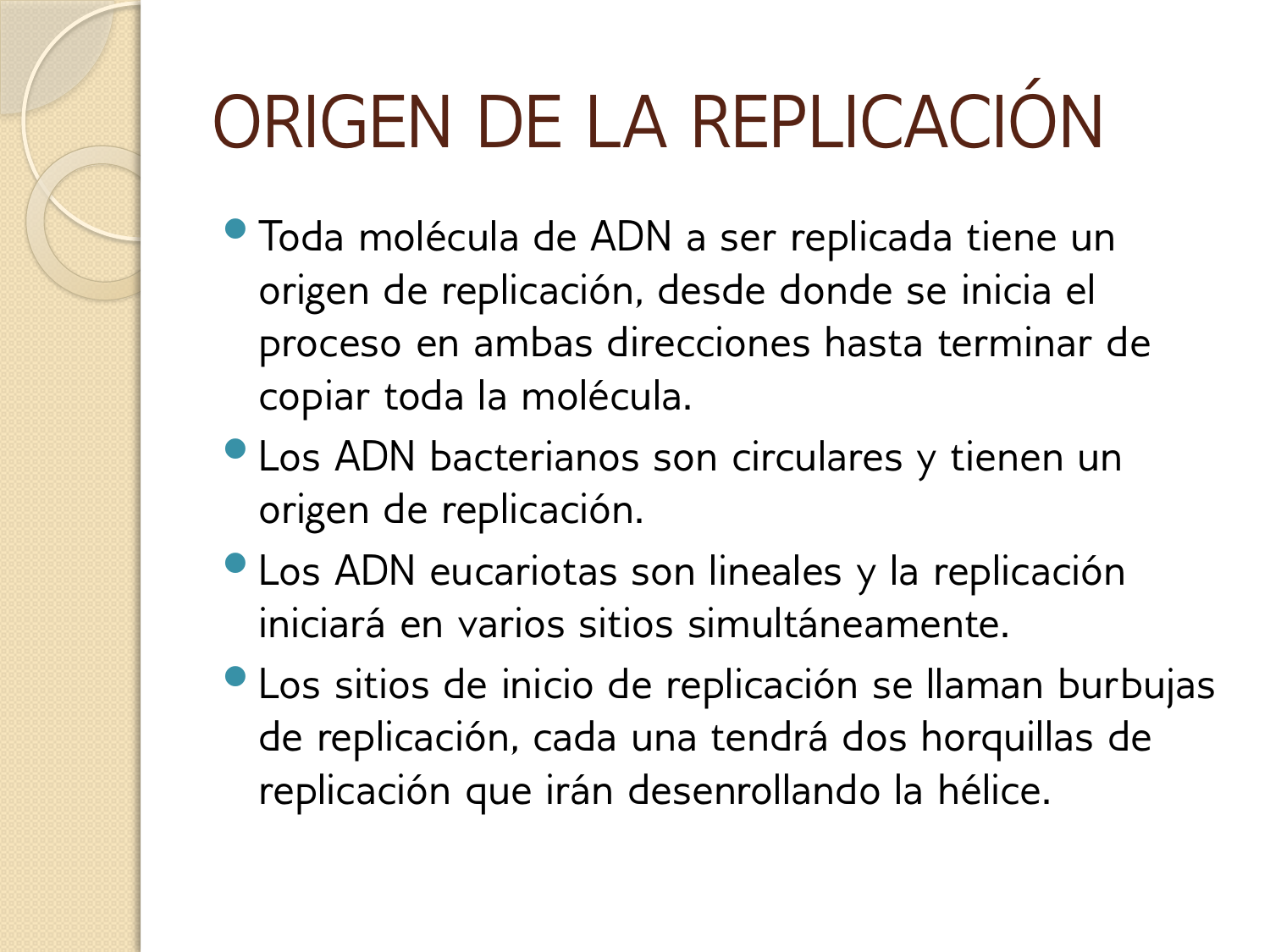

# ORIGEN DE LA REPLICACIÓN
Toda molécula de ADN a ser replicada tiene un origen de replicación, desde donde se inicia el proceso en ambas direcciones hasta terminar de copiar toda la molécula.
Los ADN bacterianos son circulares y tienen un origen de replicación.
Los ADN eucariotas son lineales y la replicación iniciará en varios sitios simultáneamente.
Los sitios de inicio de replicación se llaman burbujas de replicación, cada una tendrá dos horquillas de replicación que irán desenrollando la hélice.